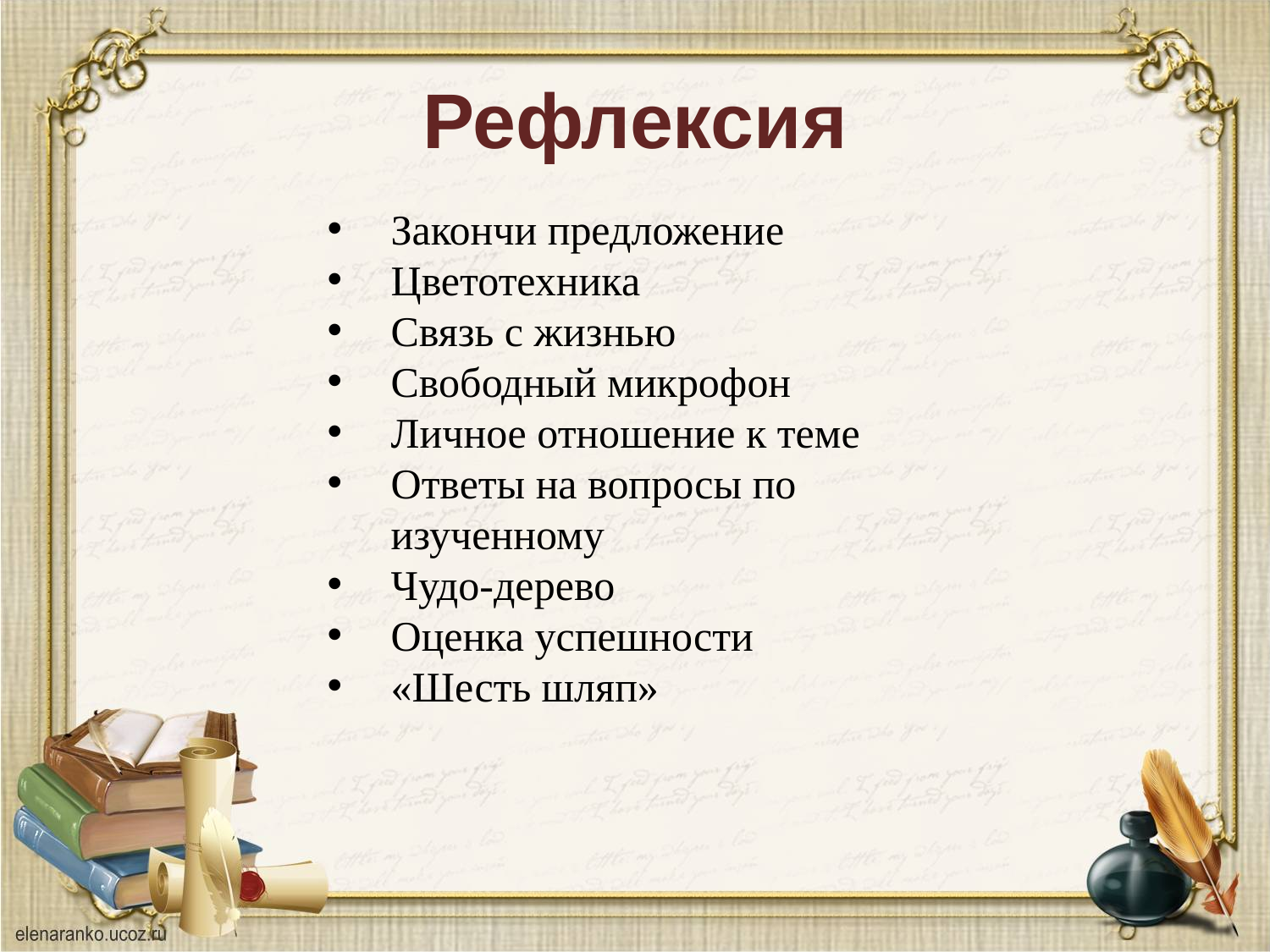

# Рефлексия
Закончи предложение
Цветотехника
Связь с жизнью
Свободный микрофон
Личное отношение к теме
Ответы на вопросы по изученному
Чудо-дерево
Оценка успешности
«Шесть шляп»